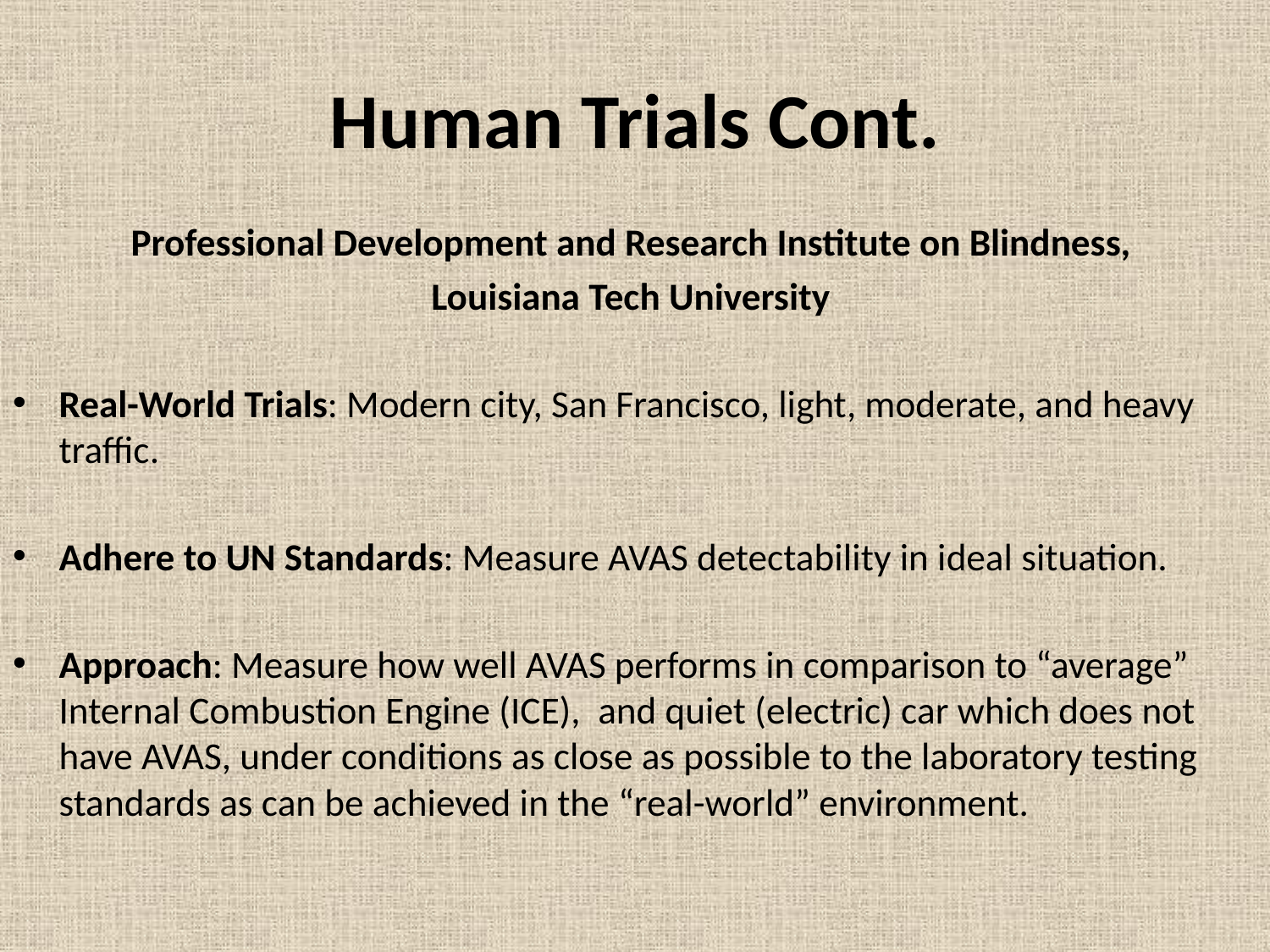

# Human Trials Cont.
Professional Development and Research Institute on Blindness,
Louisiana Tech University

Real-World Trials: Modern city, San Francisco, light, moderate, and heavy traffic.

Adhere to UN Standards: Measure AVAS detectability in ideal situation.

Approach: Measure how well AVAS performs in comparison to “average” Internal Combustion Engine (ICE),  and quiet (electric) car which does not have AVAS, under conditions as close as possible to the laboratory testing standards as can be achieved in the “real-world” environment.